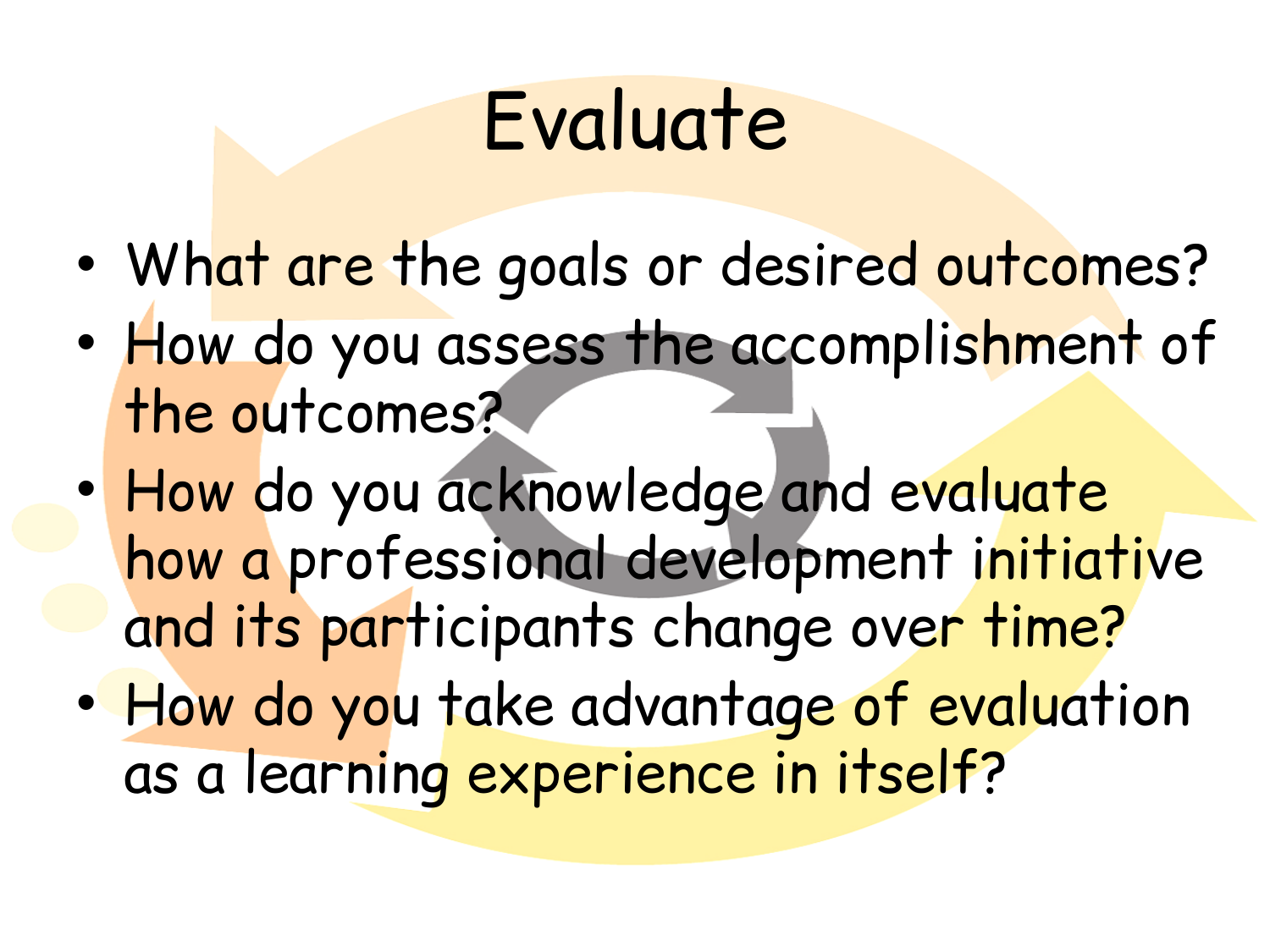

# Evaluate
What are the goals or desired outcomes?
How do you assess the accomplishment of the outcomes?
How do you acknowledge and evaluate how a professional development initiative and its participants change over time?
How do you take advantage of evaluation as a learning experience in itself?